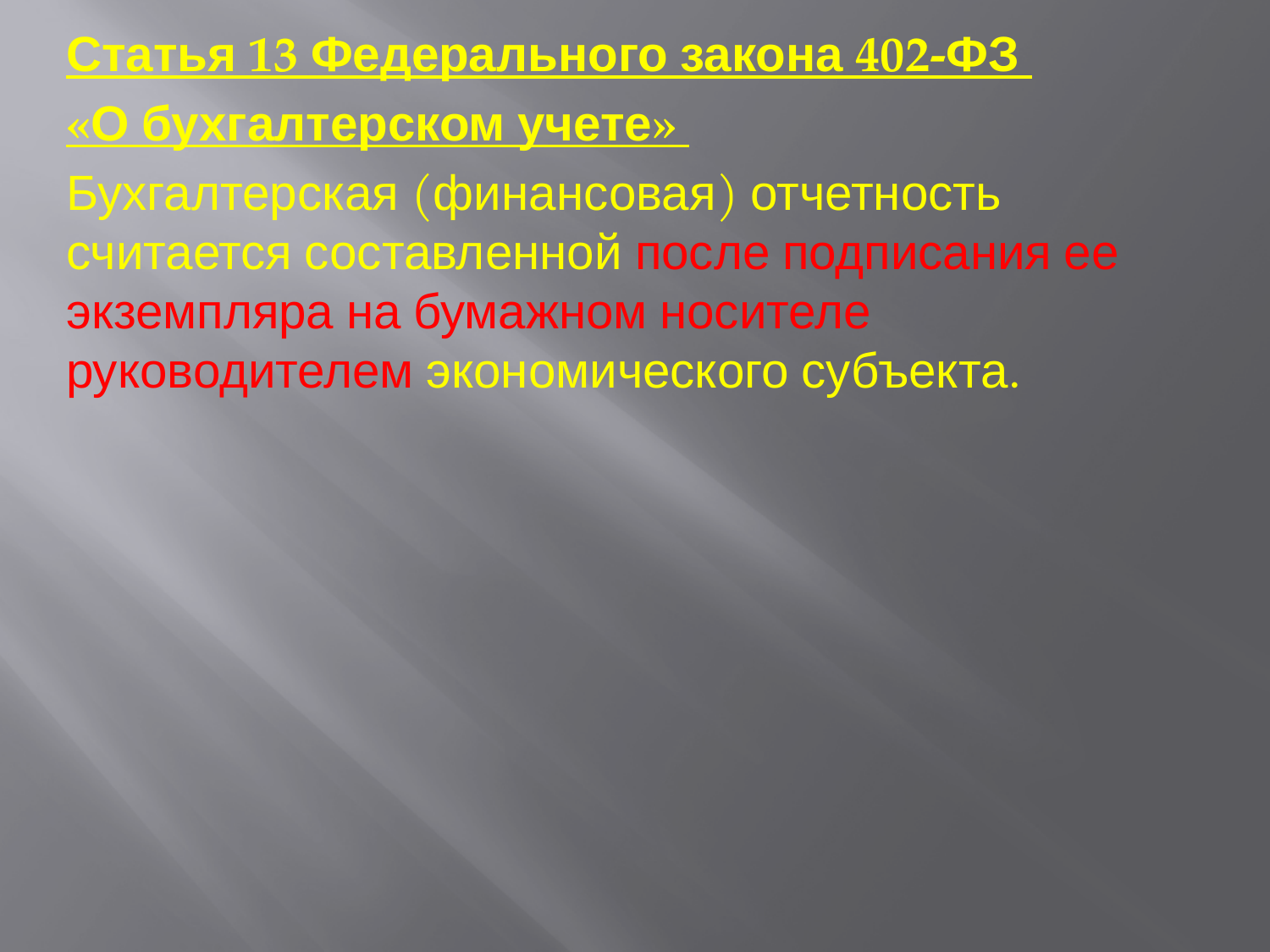

Статья 13 Федерального закона 402-ФЗ
«О бухгалтерском учете»
Бухгалтерская (финансовая) отчетность считается составленной после подписания ее экземпляра на бумажном носителе руководителем экономического субъекта.